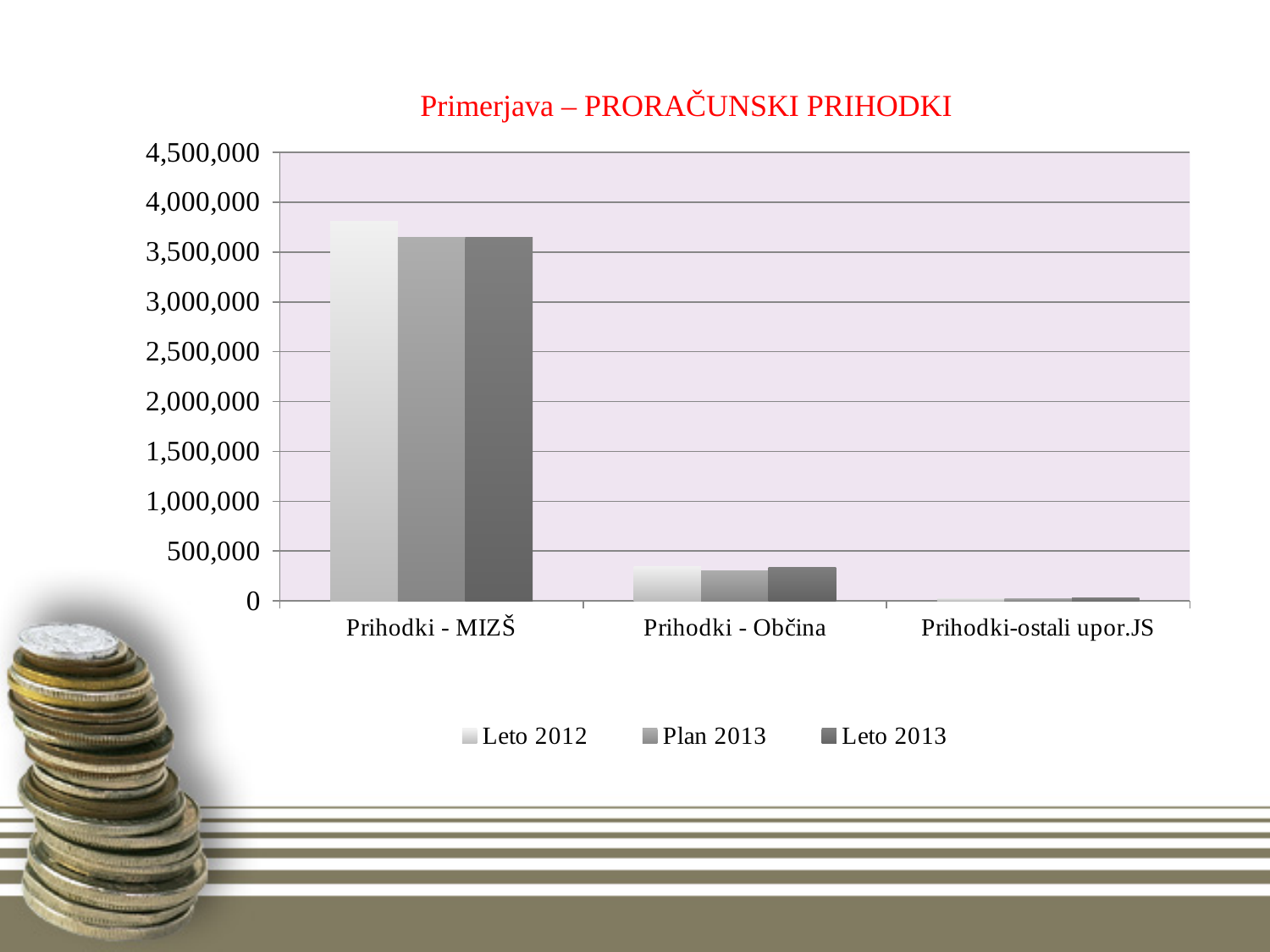

# Primerjava – PRORAČUNSKI PRIHODKI

### Chart

| Category | Leto 2012 | Plan 2013 | Leto 2013 |
|---|---|---|---|
| Prihodki - MIZŠ | 3809929.0 | 3646500.0 | 3645626.0 |
| Prihodki - Občina | 346227.0 | 300000.0 | 334657.0 |
| Prihodki-ostali upor.JS | 23604.0 | 24000.0 | 28088.0 |